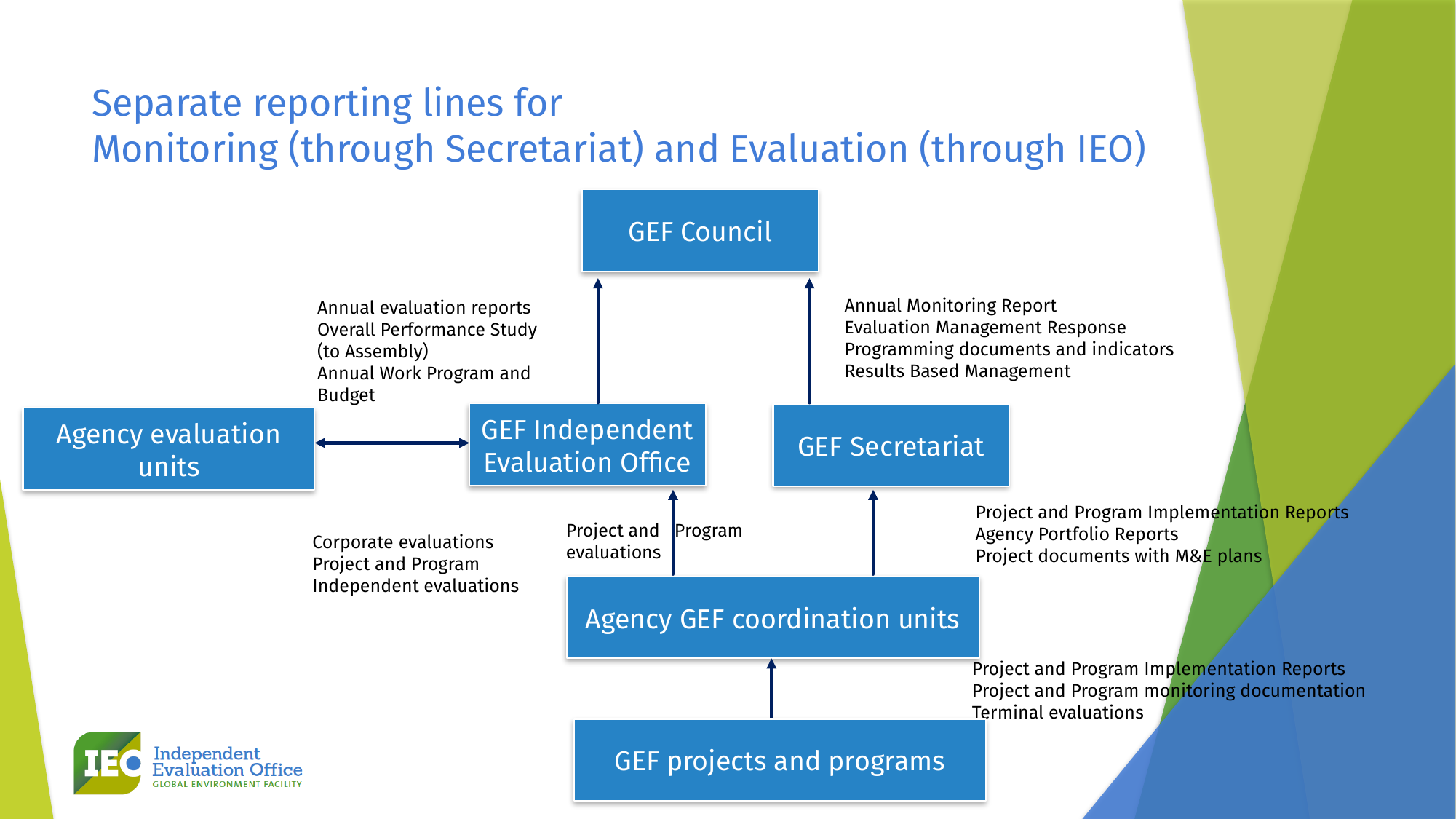

# Separate reporting lines for Monitoring (through Secretariat) and Evaluation (through IEO)
GEF Council
Annual Monitoring Report
Evaluation Management Response
Programming documents and indicators
Results Based Management
Annual evaluation reports
Overall Performance Study
(to Assembly)
Annual Work Program and Budget
GEF Independent Evaluation Office
GEF Secretariat
Agency evaluation units
Project and Program Implementation Reports
Agency Portfolio Reports
Project documents with M&E plans
Project and   Program
evaluations
Corporate evaluations
Project and Program
Independent evaluations
Agency GEF coordination units
Project and Program Implementation Reports
Project and Program monitoring documentation
Terminal evaluations
GEF projects and programs